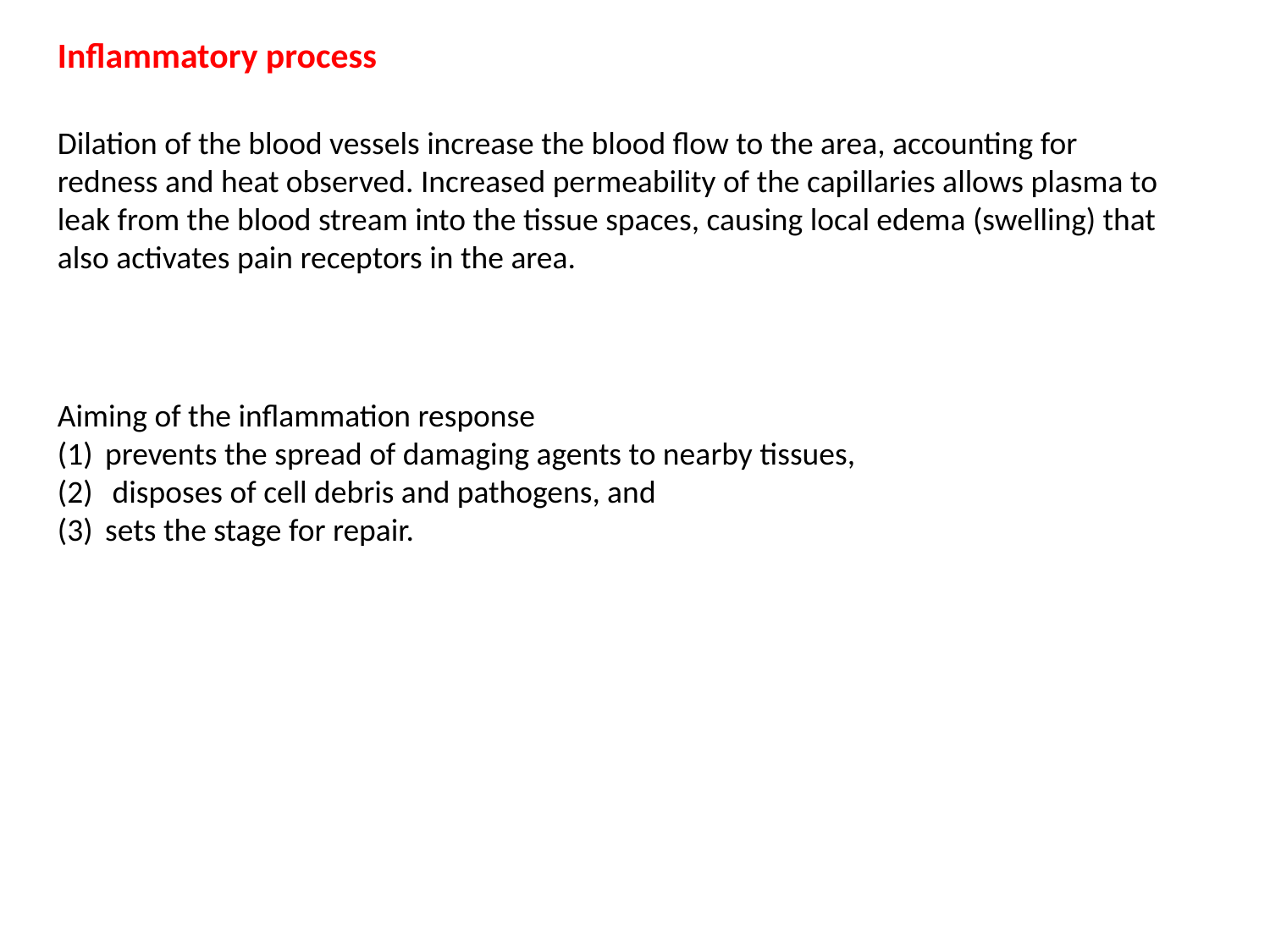

Inflammatory process
Dilation of the blood vessels increase the blood flow to the area, accounting for redness and heat observed. Increased permeability of the capillaries allows plasma to leak from the blood stream into the tissue spaces, causing local edema (swelling) that also activates pain receptors in the area.
Aiming of the inflammation response
prevents the spread of damaging agents to nearby tissues,
 disposes of cell debris and pathogens, and
sets the stage for repair.